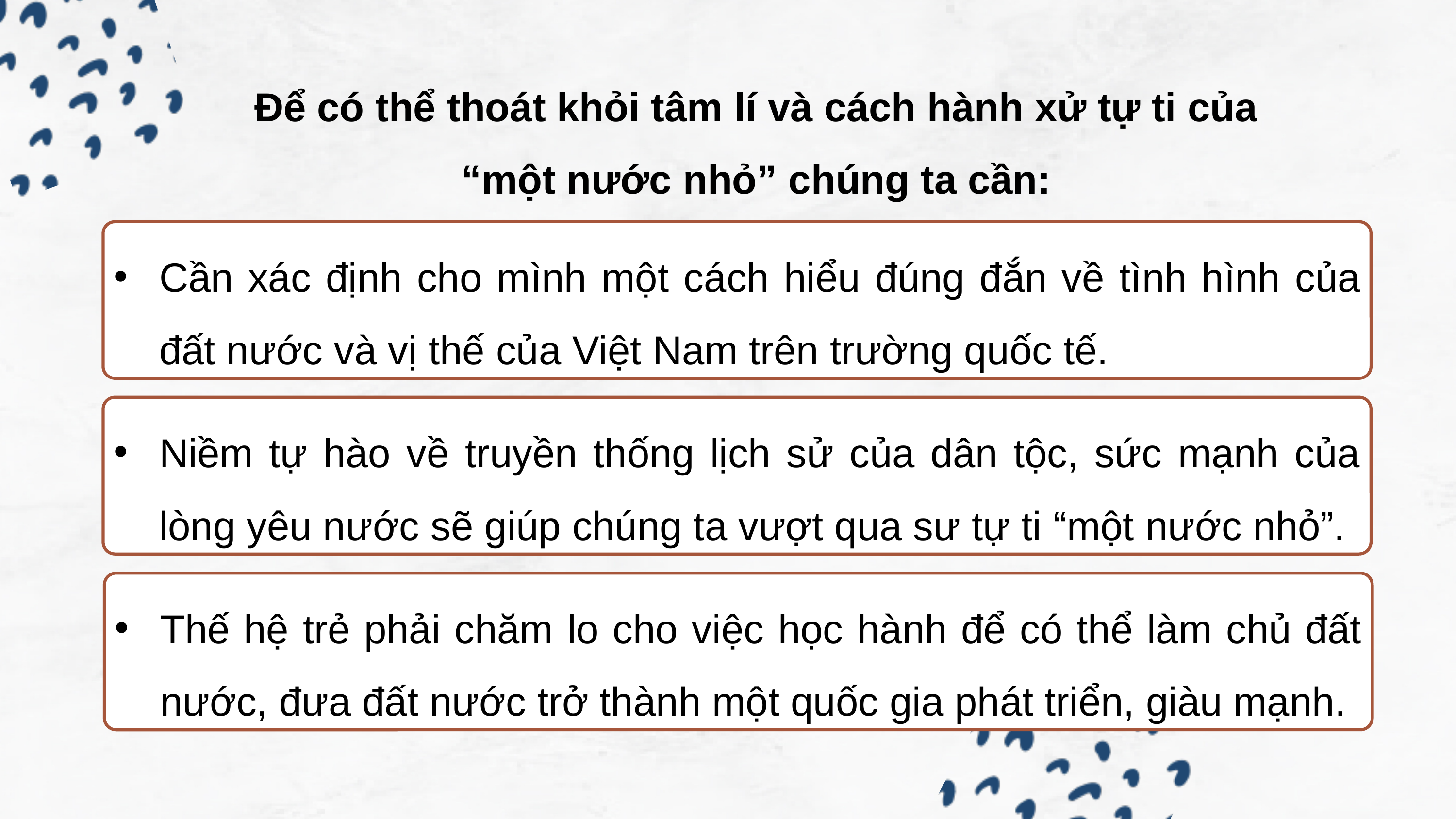

Để có thể thoát khỏi tâm lí và cách hành xử tự ti của “một nước nhỏ” chúng ta cần:
Cần xác định cho mình một cách hiểu đúng đắn về tình hình của đất nước và vị thế của Việt Nam trên trường quốc tế.
Niềm tự hào về truyền thống lịch sử của dân tộc, sức mạnh của lòng yêu nước sẽ giúp chúng ta vượt qua sư tự ti “một nước nhỏ”.
Thế hệ trẻ phải chăm lo cho việc học hành để có thể làm chủ đất nước, đưa đất nước trở thành một quốc gia phát triển, giàu mạnh.